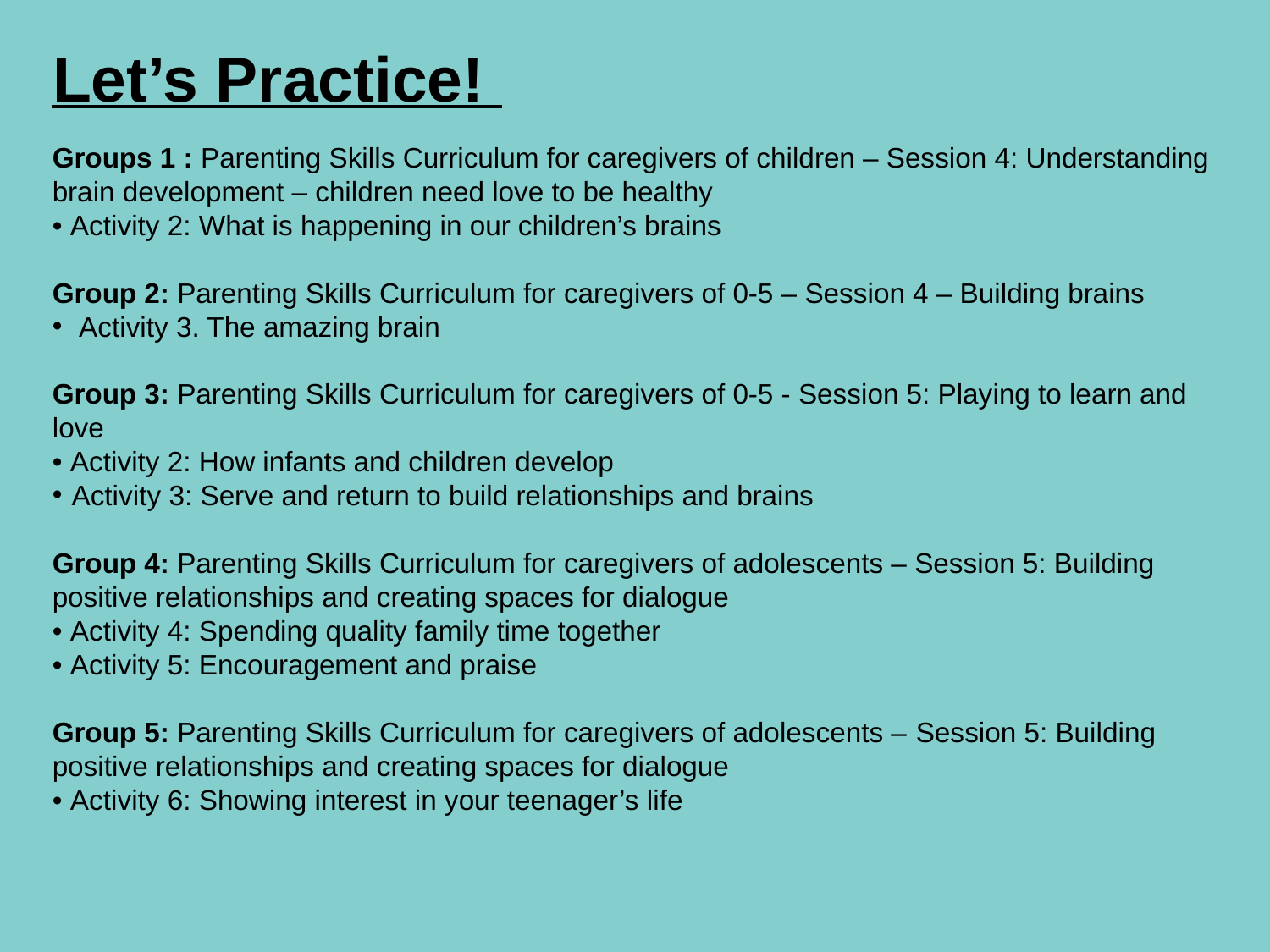

# Let’s Practice!
Groups 1 : Parenting Skills Curriculum for caregivers of children – Session 4: Understanding brain development – children need love to be healthy
• Activity 2: What is happening in our children’s brains

Group 2: Parenting Skills Curriculum for caregivers of 0-5 – Session 4 – Building brains
Activity 3. The amazing brain

Group 3: Parenting Skills Curriculum for caregivers of 0-5 - Session 5: Playing to learn and love
• Activity 2: How infants and children develop
Activity 3: Serve and return to build relationships and brains

Group 4: Parenting Skills Curriculum for caregivers of adolescents – Session 5: Building positive relationships and creating spaces for dialogue
• Activity 4: Spending quality family time together
• Activity 5: Encouragement and praise

Group 5: Parenting Skills Curriculum for caregivers of adolescents – Session 5: Building positive relationships and creating spaces for dialogue
• Activity 6: Showing interest in your teenager’s life